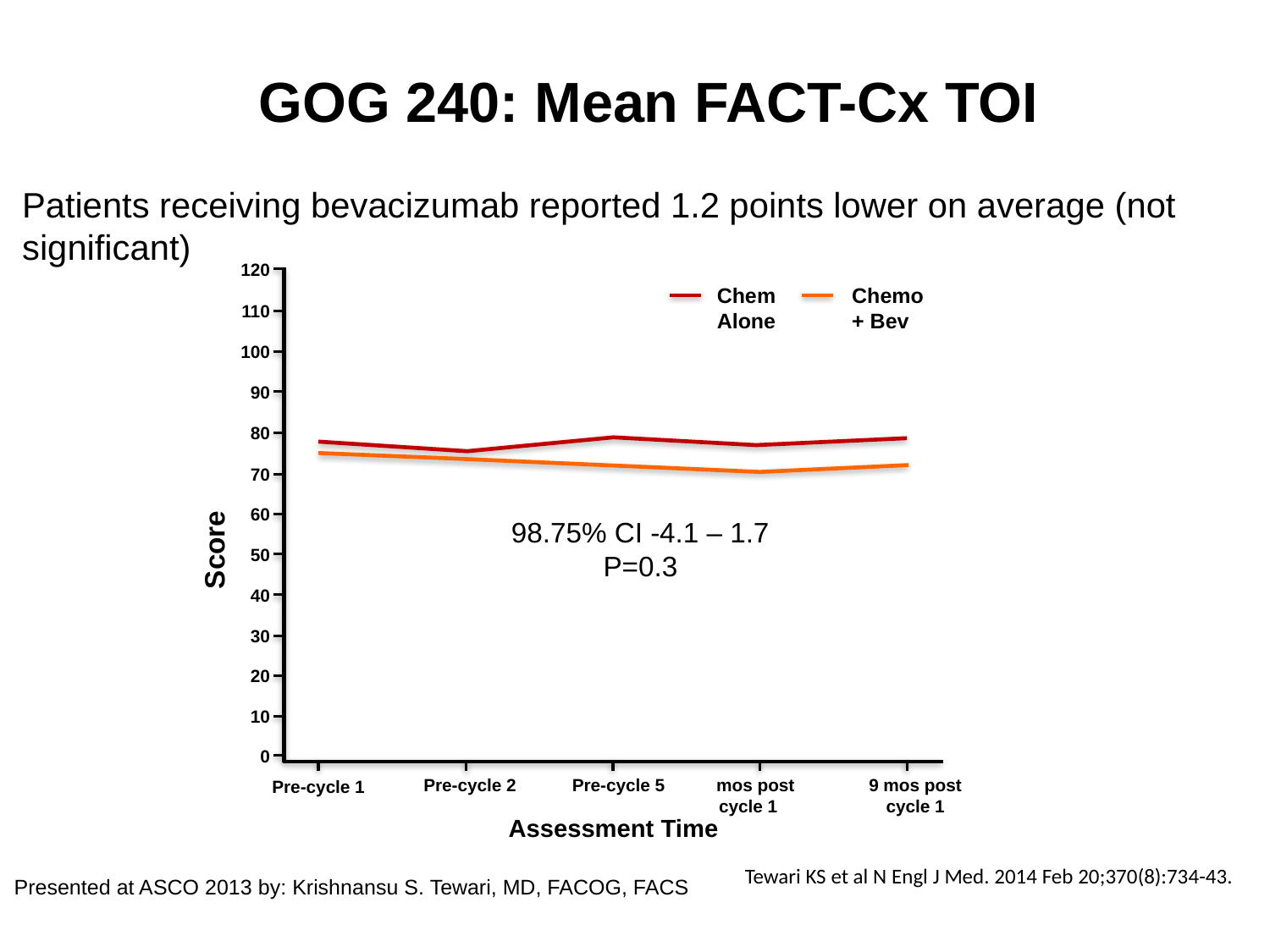

# GOG 240: Mean FACT-Cx TOI
Patients receiving bevacizumab reported 1.2 points lower on average (not significant)
120

Chem Alone
Chemo + Bev
110
100
90

80

70
60
98.75% CI -4.1 – 1.7
P=0.3
Score
50
40
30
20
10
0
5 mos post cycle 1
9 mos post cycle 1
Pre-cycle 2
Pre-cycle 5
Pre-cycle 1
Assessment Time
Tewari KS et al N Engl J Med. 2014 Feb 20;370(8):734-43.
Presented at ASCO 2013 by: Krishnansu S. Tewari, MD, FACOG, FACS